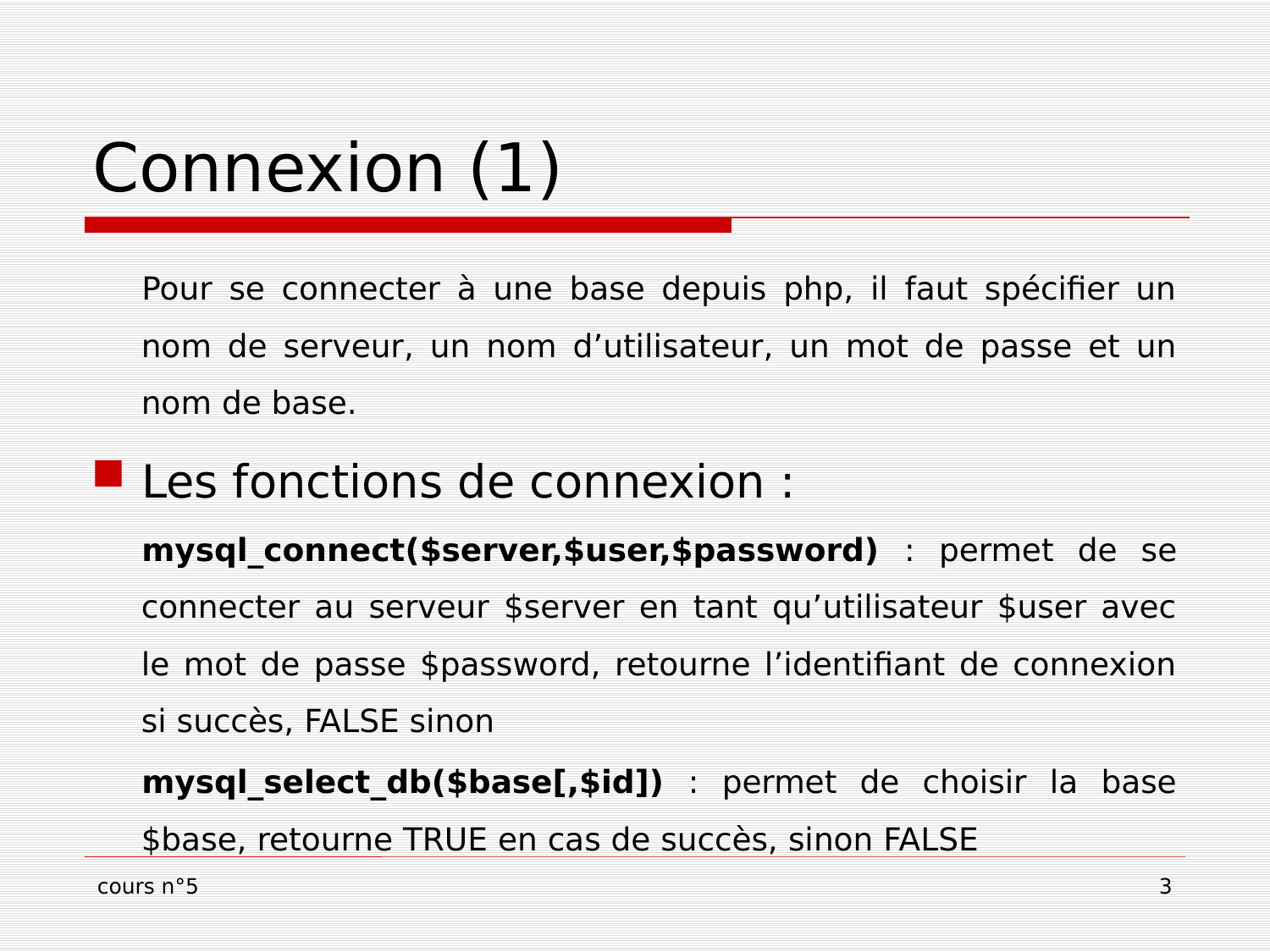

# Connexion (1)
Pour se connecter à une base depuis php, il faut spécifier un nom de serveur, un nom d’utilisateur, un mot de passe et un nom de base.
Les fonctions de connexion :
mysql_connect($server,$user,$password) : permet de se connecter au serveur $server en tant qu’utilisateur $user avec le mot de passe $password, retourne l’identifiant de connexion si succès, FALSE sinon
mysql_select_db($base[,$id]) : permet de choisir la base $base, retourne TRUE en cas de succès, sinon FALSE
cours n°5
3